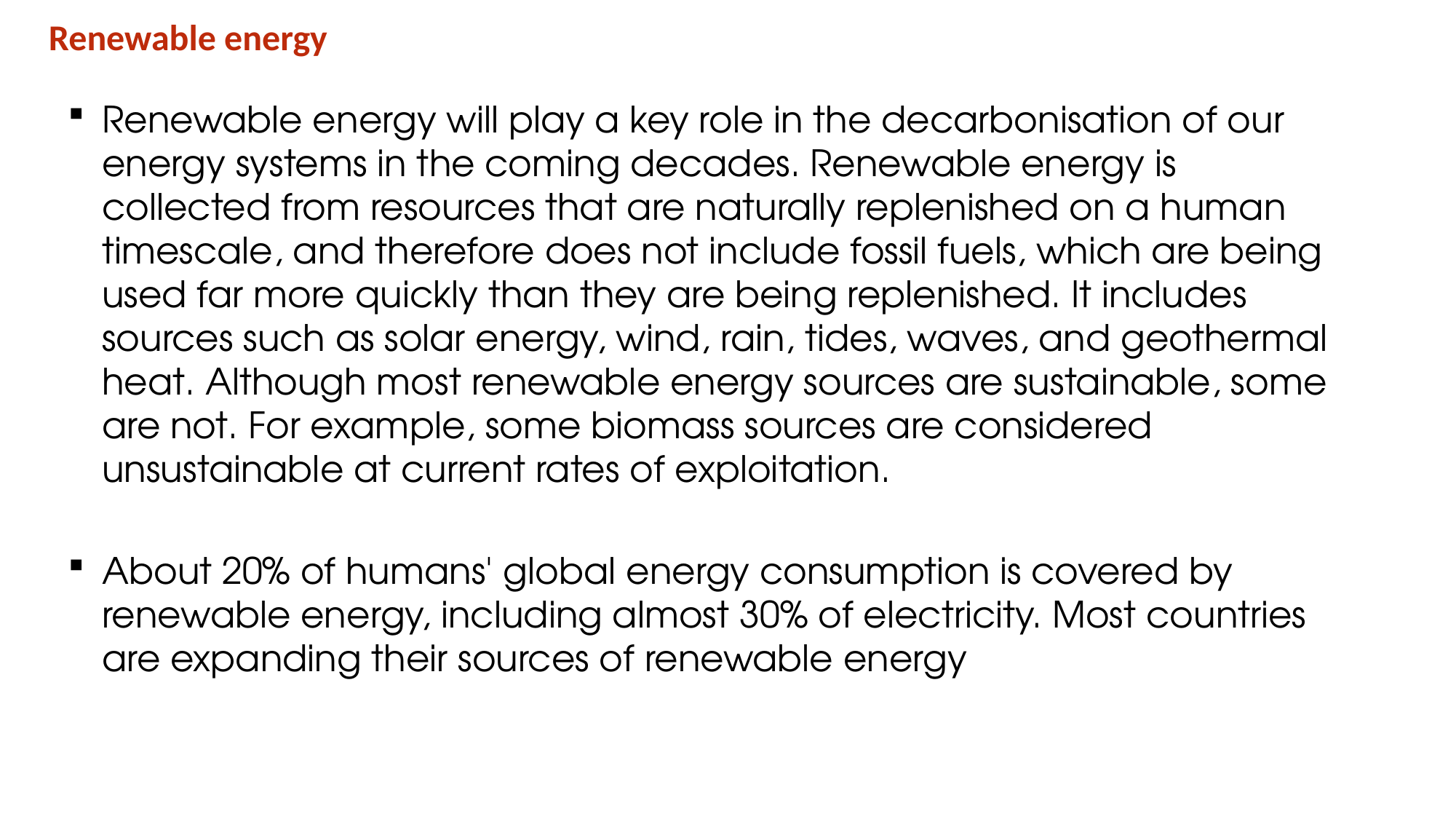

Renewable energy
Renewable energy will play a key role in the decarbonisation of our energy systems in the coming decades. Renewable energy is collected from resources that are naturally replenished on a human timescale, and therefore does not include fossil fuels, which are being used far more quickly than they are being replenished. It includes sources such as solar energy, wind, rain, tides, waves, and geothermal heat. Although most renewable energy sources are sustainable, some are not. For example, some biomass sources are considered unsustainable at current rates of exploitation.

About 20% of humans' global energy consumption is covered by renewable energy, including almost 30% of electricity. Most countries are expanding their sources of renewable energy